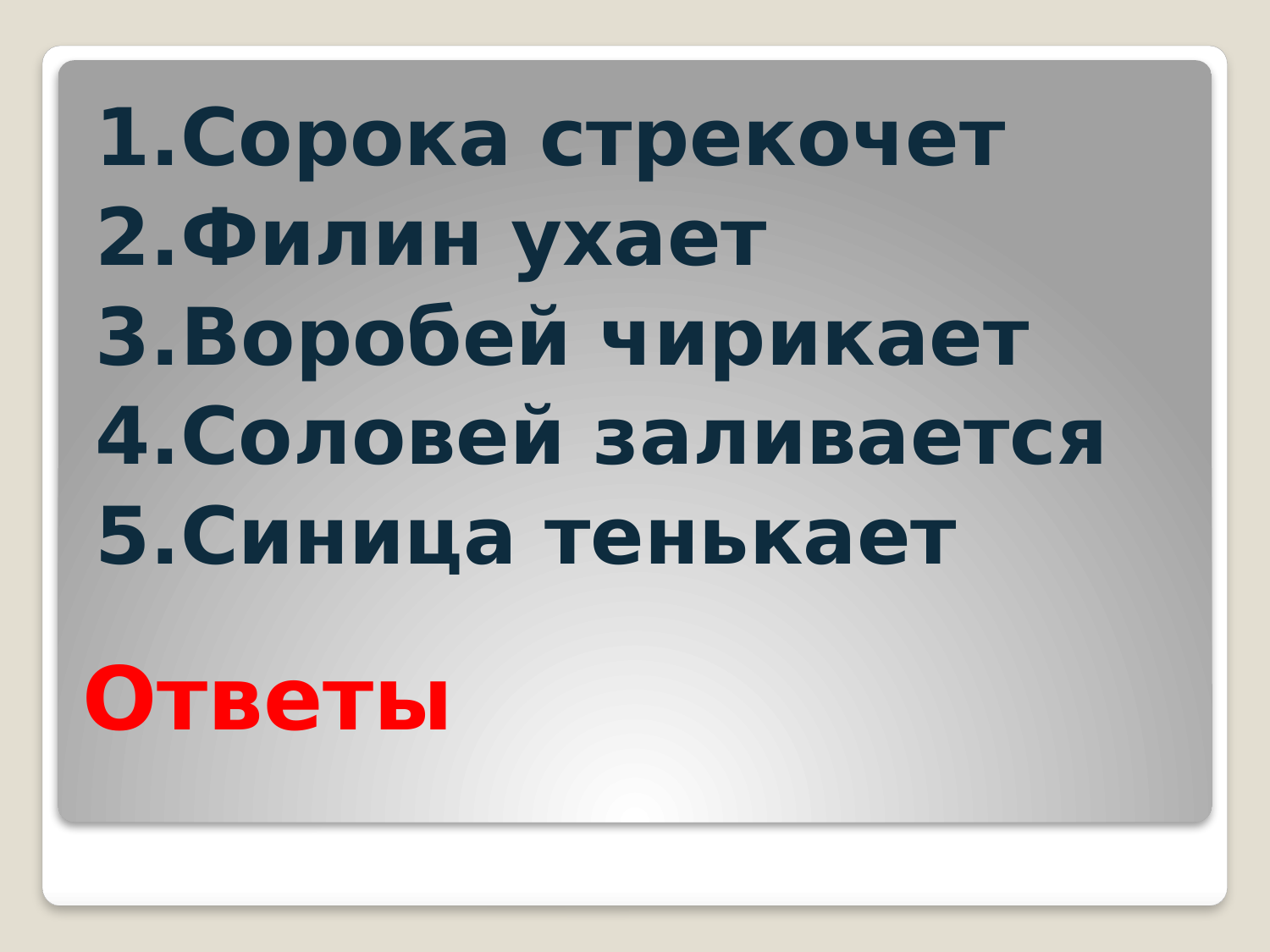

1.Сорока стрекочет
2.Филин ухает
3.Воробей чирикает
4.Соловей заливается
5.Синица тенькает
# Ответы